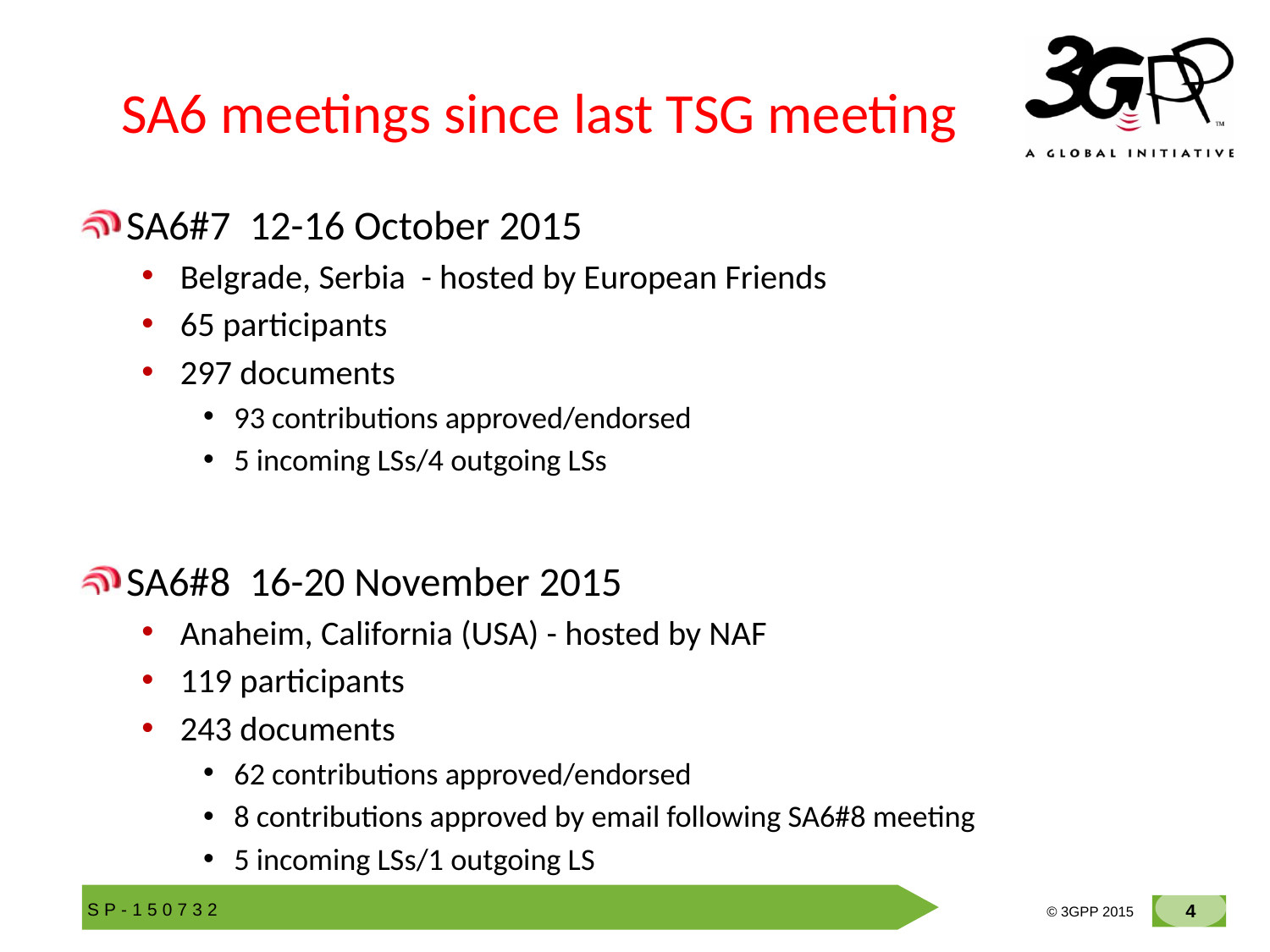

# SA6 meetings since last TSG meeting
SA6#7	12-16 October 2015
Belgrade, Serbia  - hosted by European Friends
65 participants
297 documents
93 contributions approved/endorsed
5 incoming LSs/4 outgoing LSs

SA6#8	16-20 November 2015
Anaheim, California (USA) - hosted by NAF
119 participants
243 documents
62 contributions approved/endorsed
8 contributions approved by email following SA6#8 meeting
5 incoming LSs/1 outgoing LS